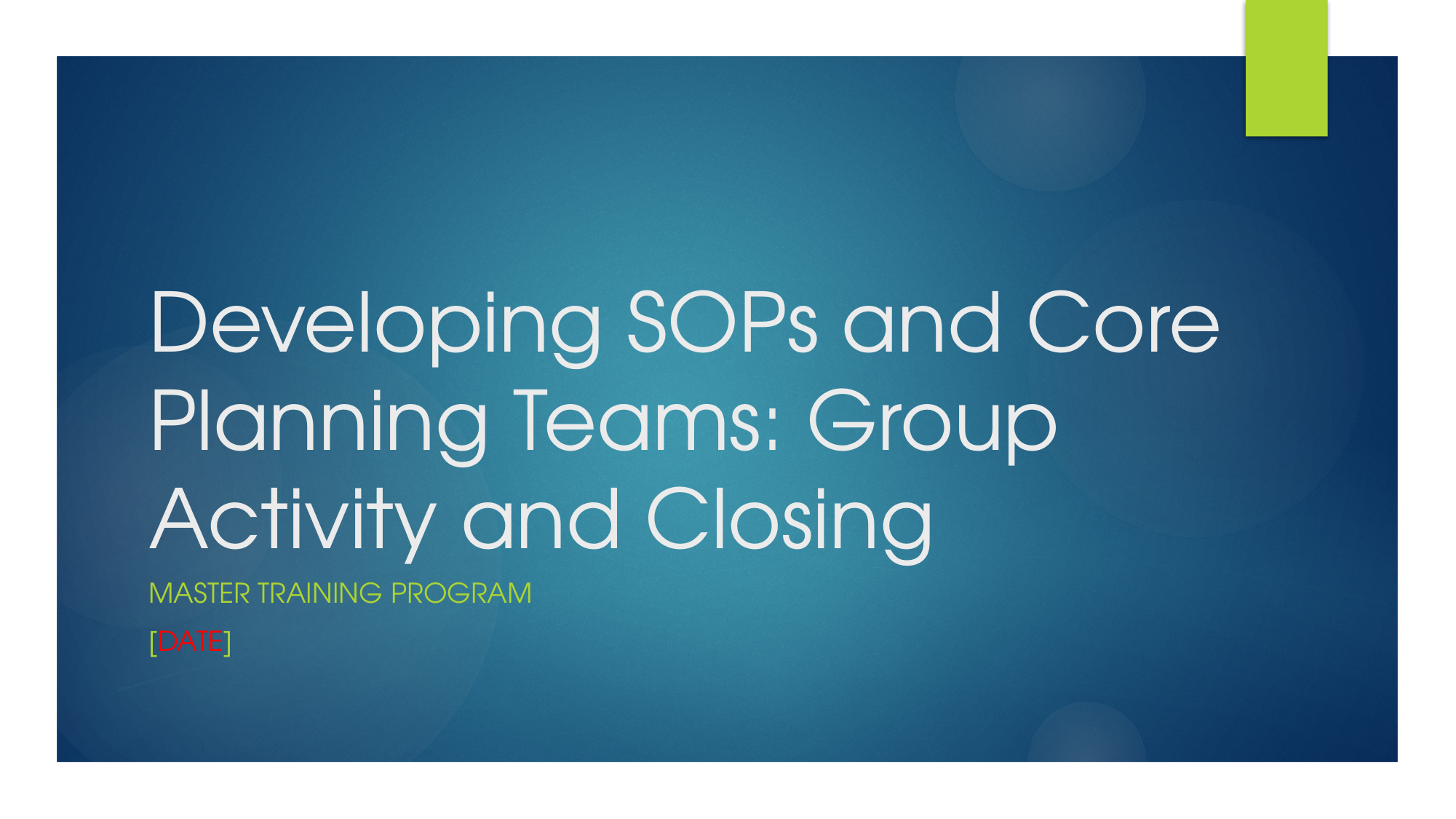

# Developing SOPs and Core Planning Teams: Group Activity and Closing
Master Training Program
[date]